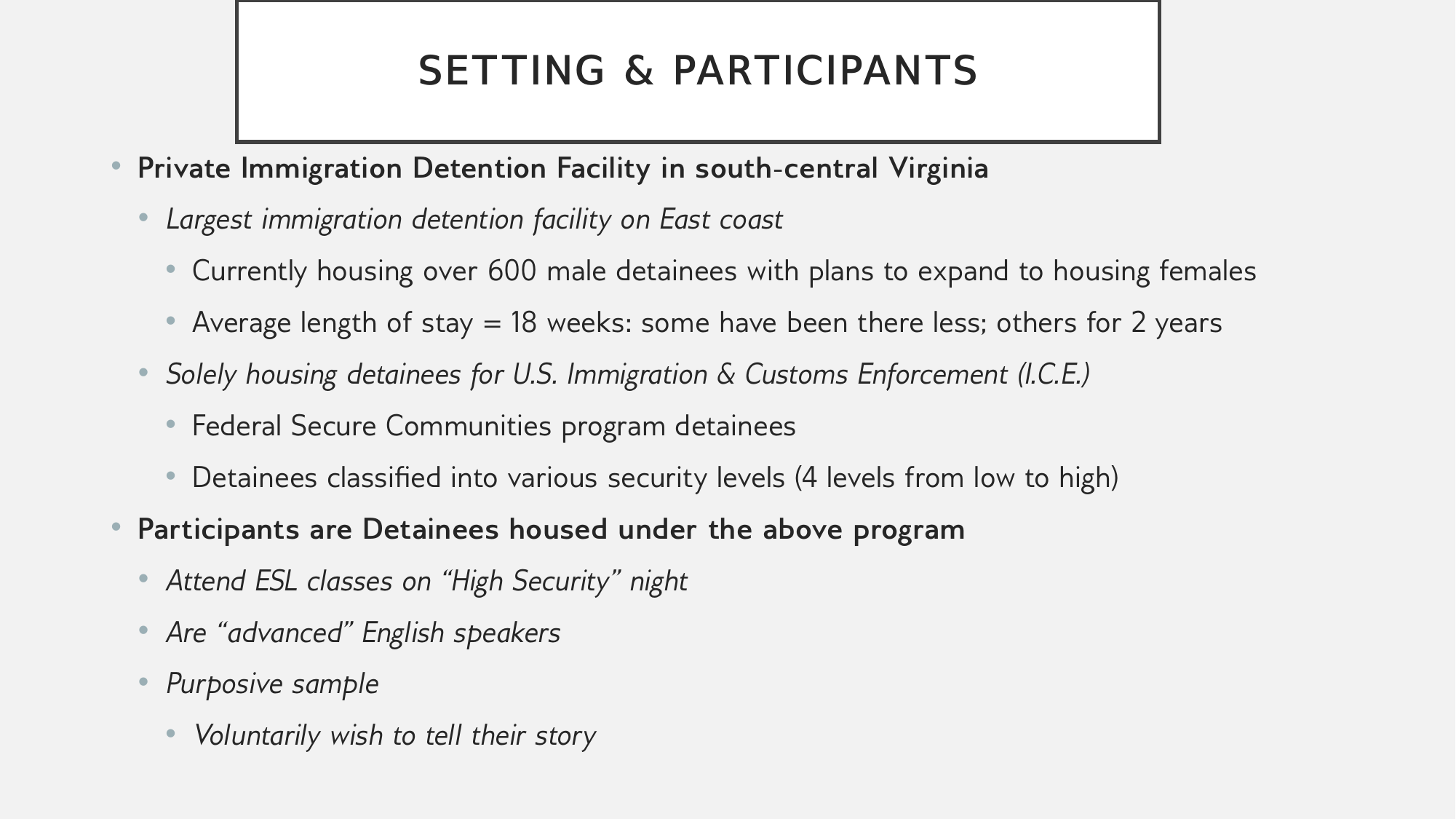

# Setting & Participants
Private Immigration Detention Facility in south-central Virginia
Largest immigration detention facility on East coast
Currently housing over 600 male detainees with plans to expand to housing females
Average length of stay = 18 weeks: some have been there less; others for 2 years
Solely housing detainees for U.S. Immigration & Customs Enforcement (I.C.E.)
Federal Secure Communities program detainees
Detainees classified into various security levels (4 levels from low to high)
Participants are Detainees housed under the above program
Attend ESL classes on “High Security” night
Are “advanced” English speakers
Purposive sample
Voluntarily wish to tell their story